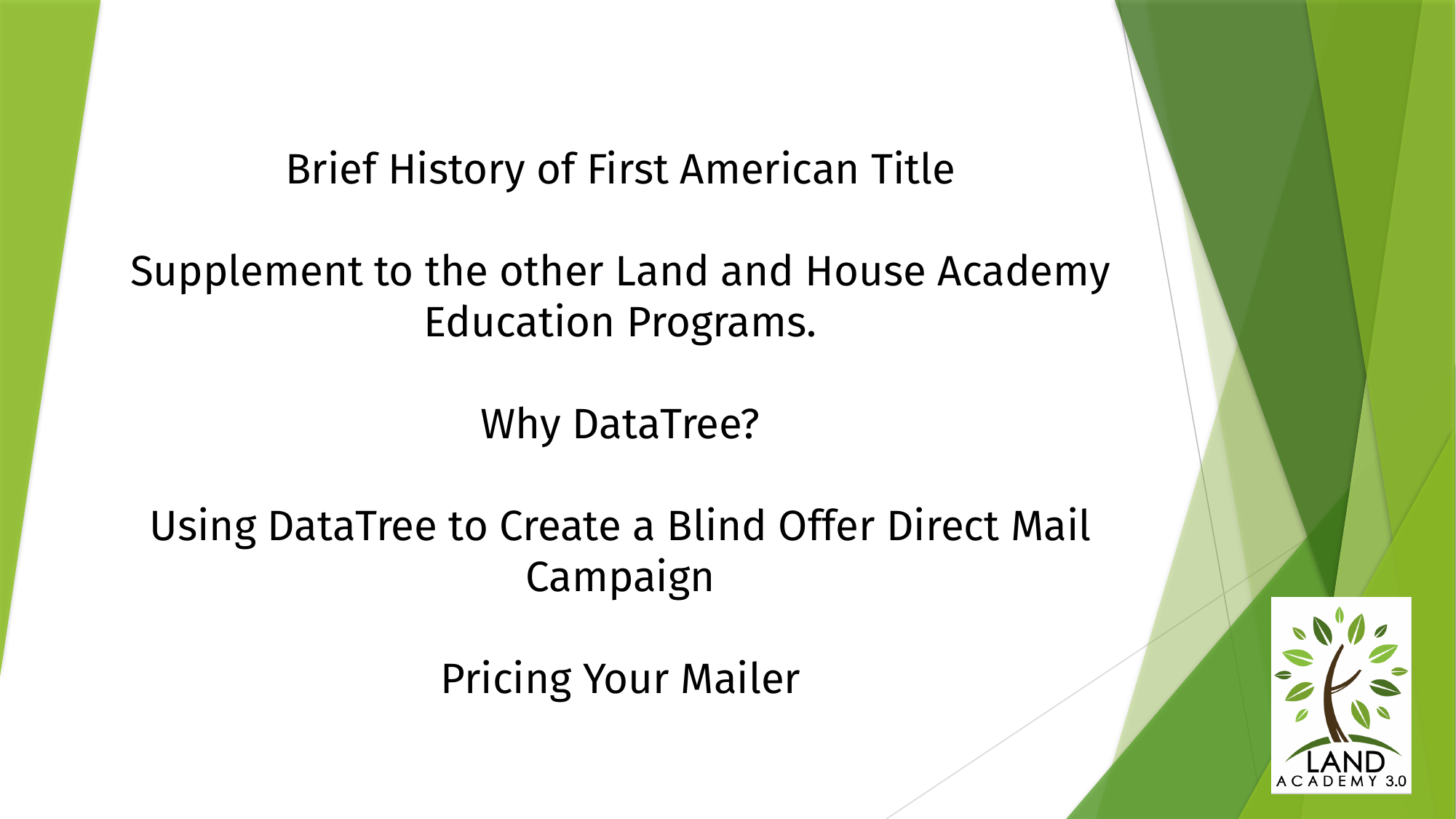

# Brief History of First American Title Supplement to the other Land and House Academy Education Programs. Why DataTree? Using DataTree to Create a Blind Offer Direct Mail Campaign Pricing Your Mailer